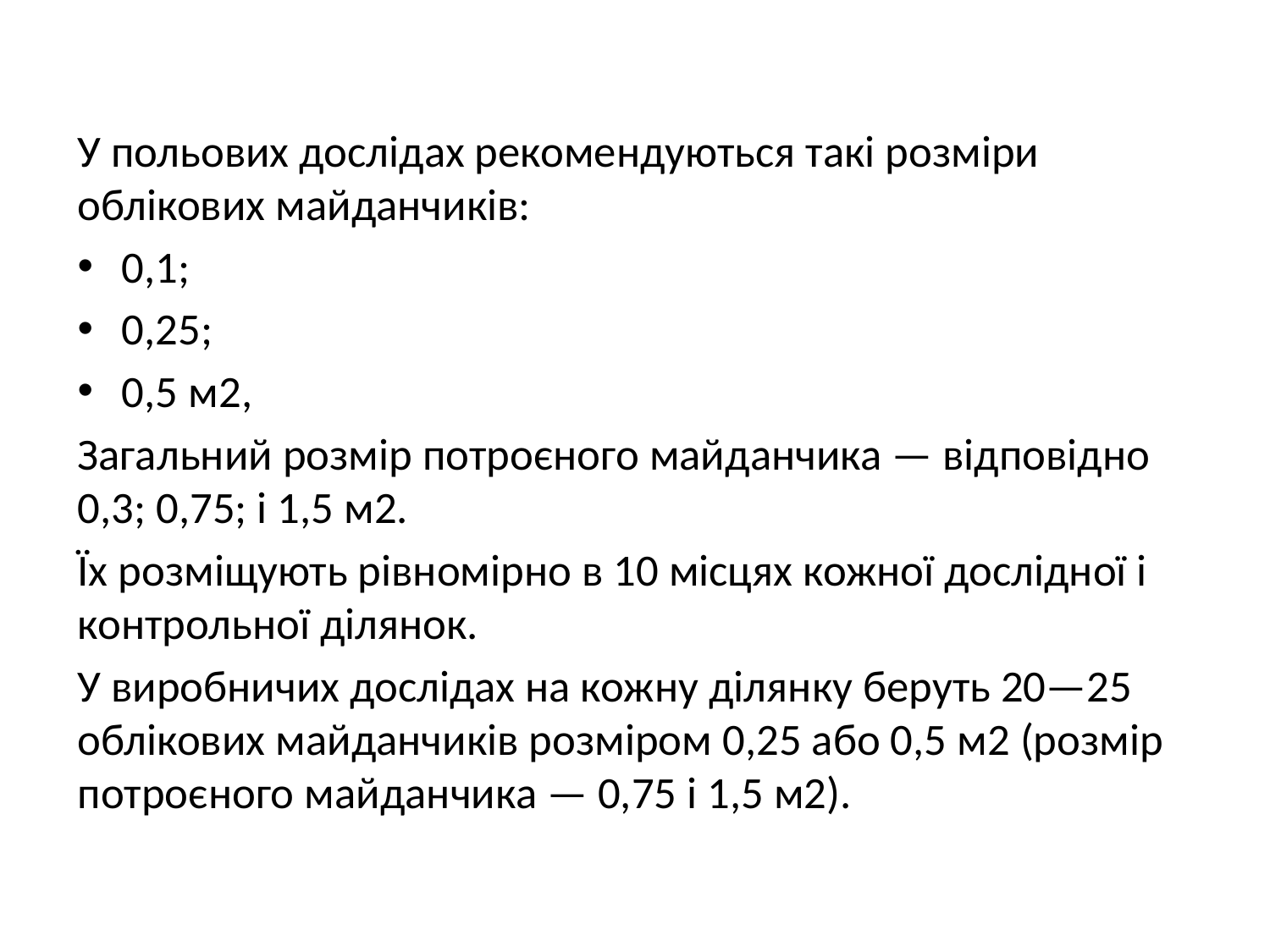

У польових дослідах рекомендуються такі розміри облікових майданчиків:
0,1;
0,25;
0,5 м2,
Загальний розмір потроєного майданчика — відповідно 0,3; 0,75; і 1,5 м2.
Їх розміщують рівномірно в 10 місцях кожної дослідної і контрольної ділянок.
У виробничих дослідах на кожну ділянку беруть 20—25 облікових майданчиків розміром 0,25 або 0,5 м2 (розмір потроєного майданчика — 0,75 і 1,5 м2).